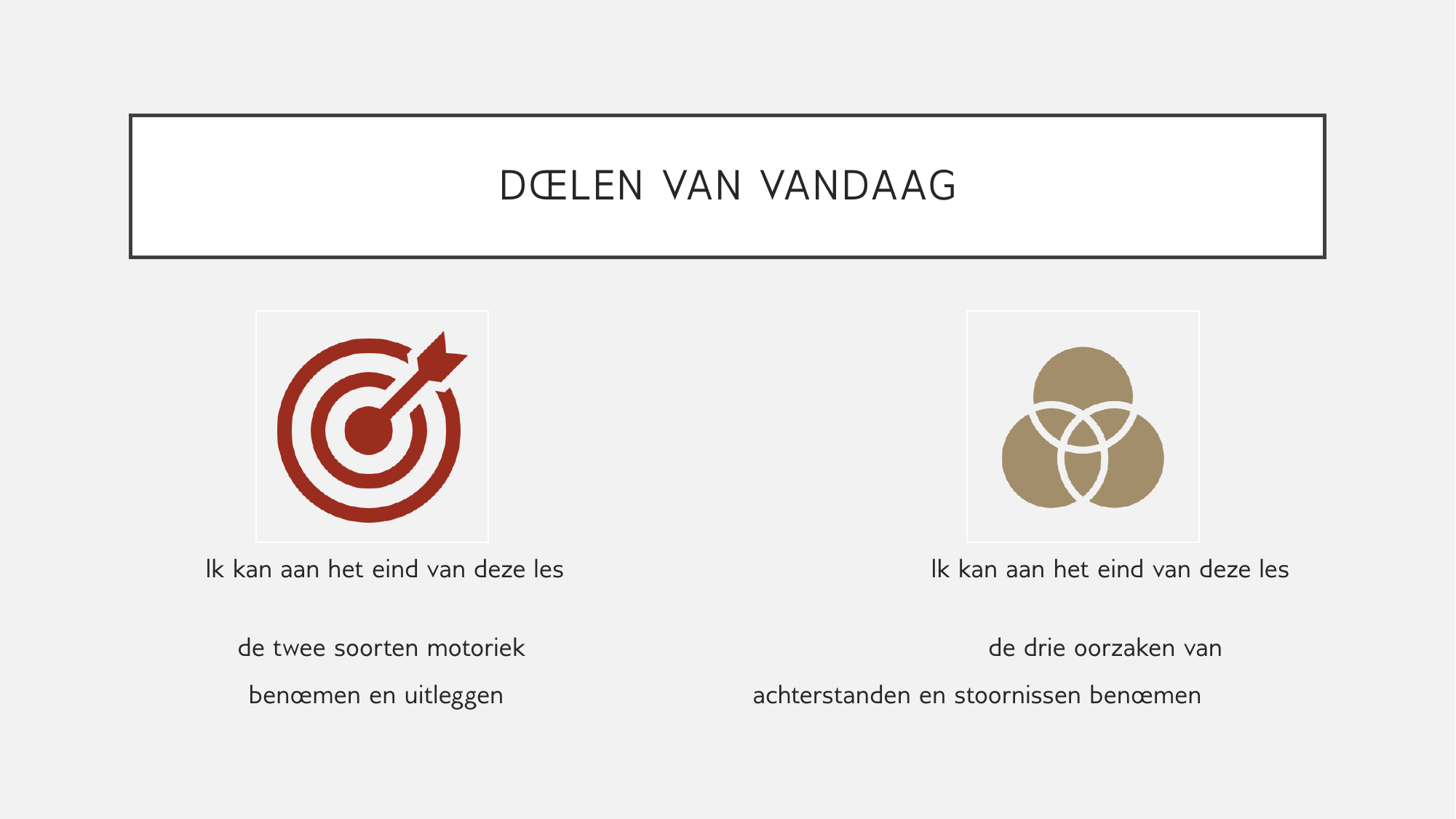

# Doelen van vandaag

        Ik kan aan het eind van deze les                                              Ik kan aan het eind van deze les
            de twee soorten motoriek                                                          de drie oorzaken van
	benoemen en uitleggen 		                       achterstanden en stoornissen benoemen